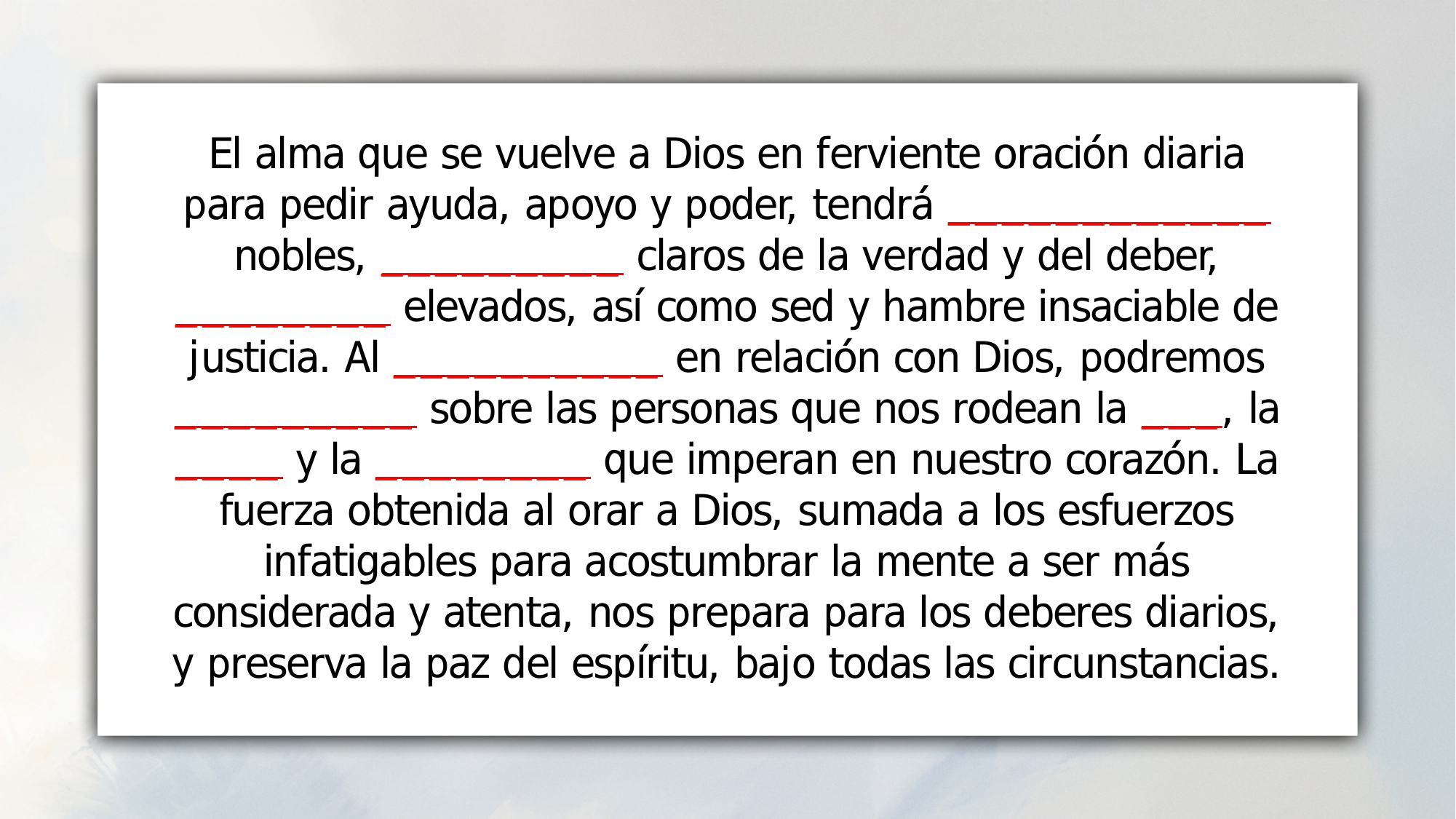

El alma que se vuelve a Dios en ferviente oración diaria para pedir ayuda, apoyo y poder, tendrá ____________ nobles, _________ claros de la verdad y del deber, ________ elevados, así como sed y hambre insaciable de justicia. Al __________ en relación con Dios, podremos _________ sobre las personas que nos rodean la ___, la ____ y la ________ que imperan en nuestro corazón. La fuerza obtenida al orar a Dios, sumada a los esfuerzos infatigables para acostumbrar la mente a ser más considerada y atenta, nos prepara para los deberes diarios, y preserva la paz del espíritu, bajo todas las circunstancias.